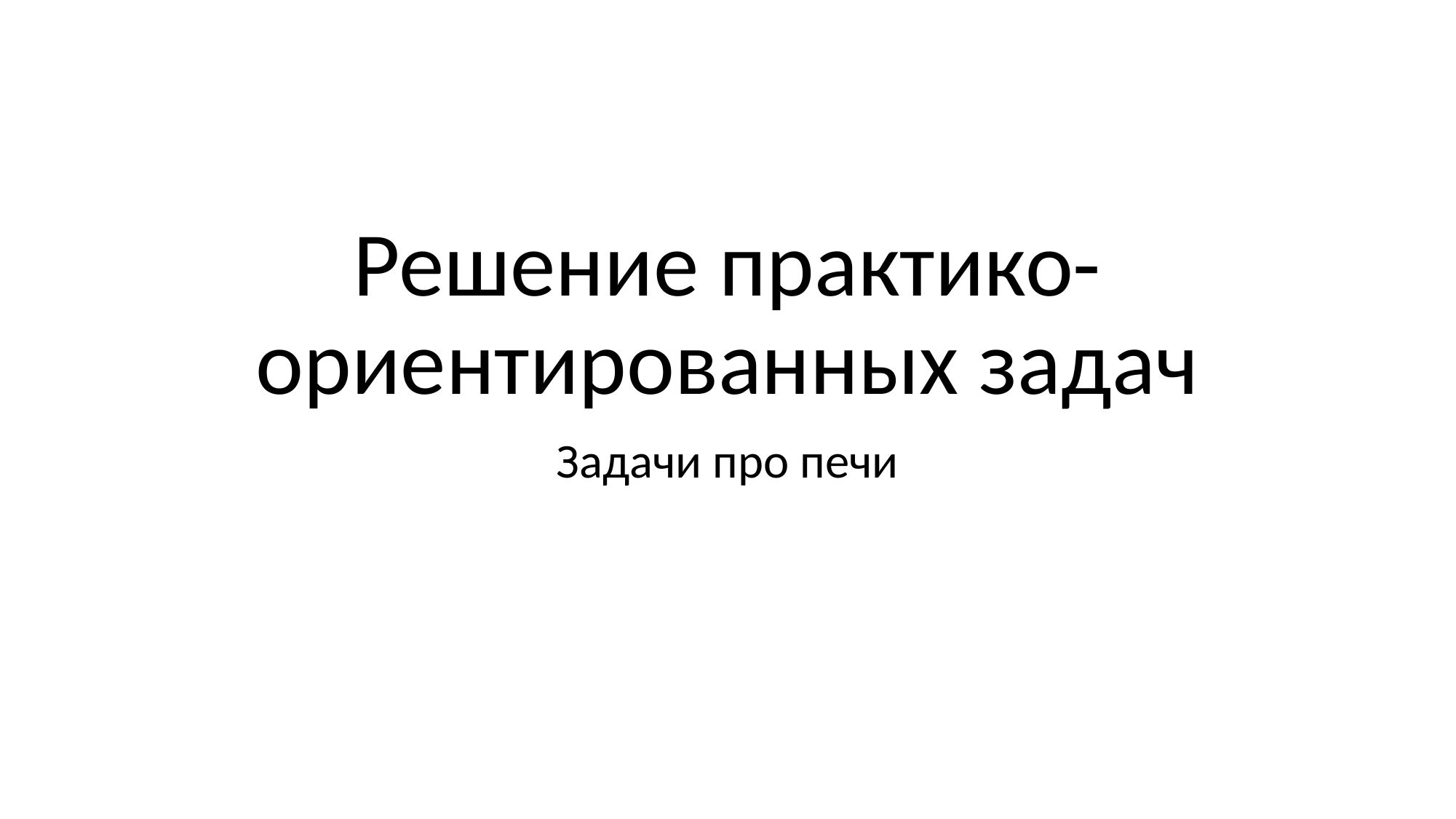

# Решение практико-ориентированных задач
Задачи про печи